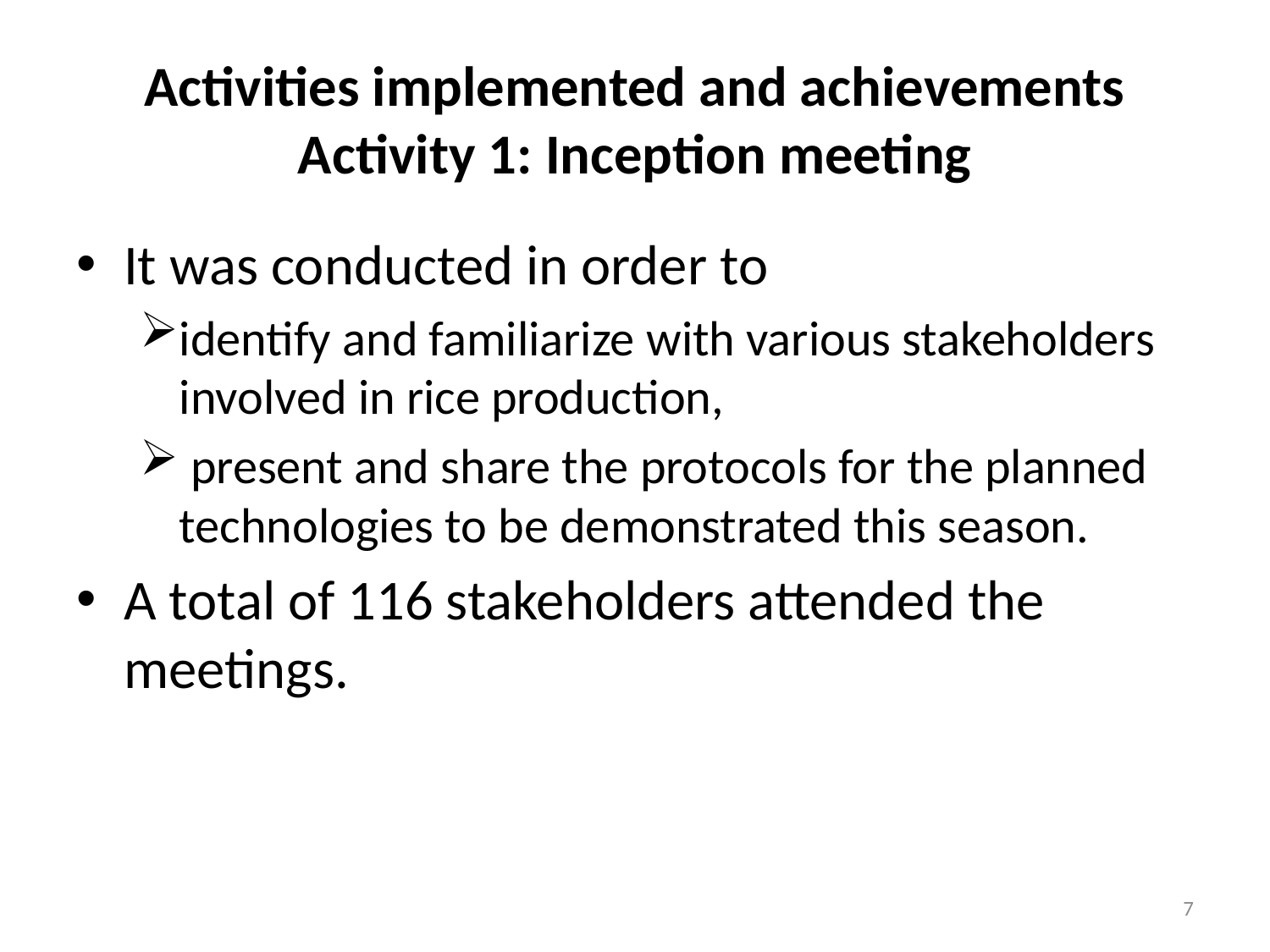

# Activities implemented and achievements Activity 1: Inception meeting
It was conducted in order to
identify and familiarize with various stakeholders involved in rice production,
 present and share the protocols for the planned technologies to be demonstrated this season.
A total of 116 stakeholders attended the meetings.

7